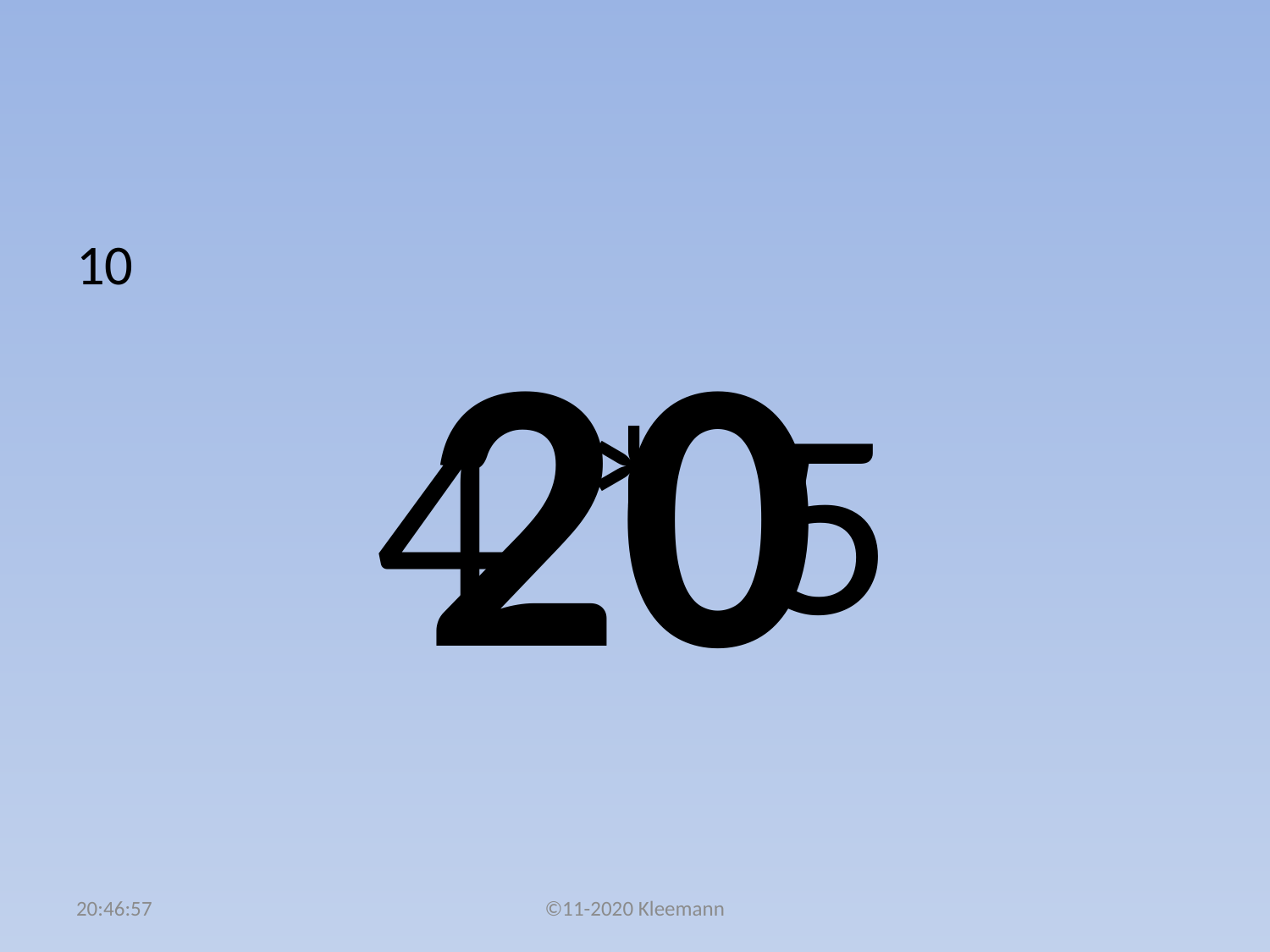

#
10
4 * 5
20
20:46:57
©11-2020 Kleemann